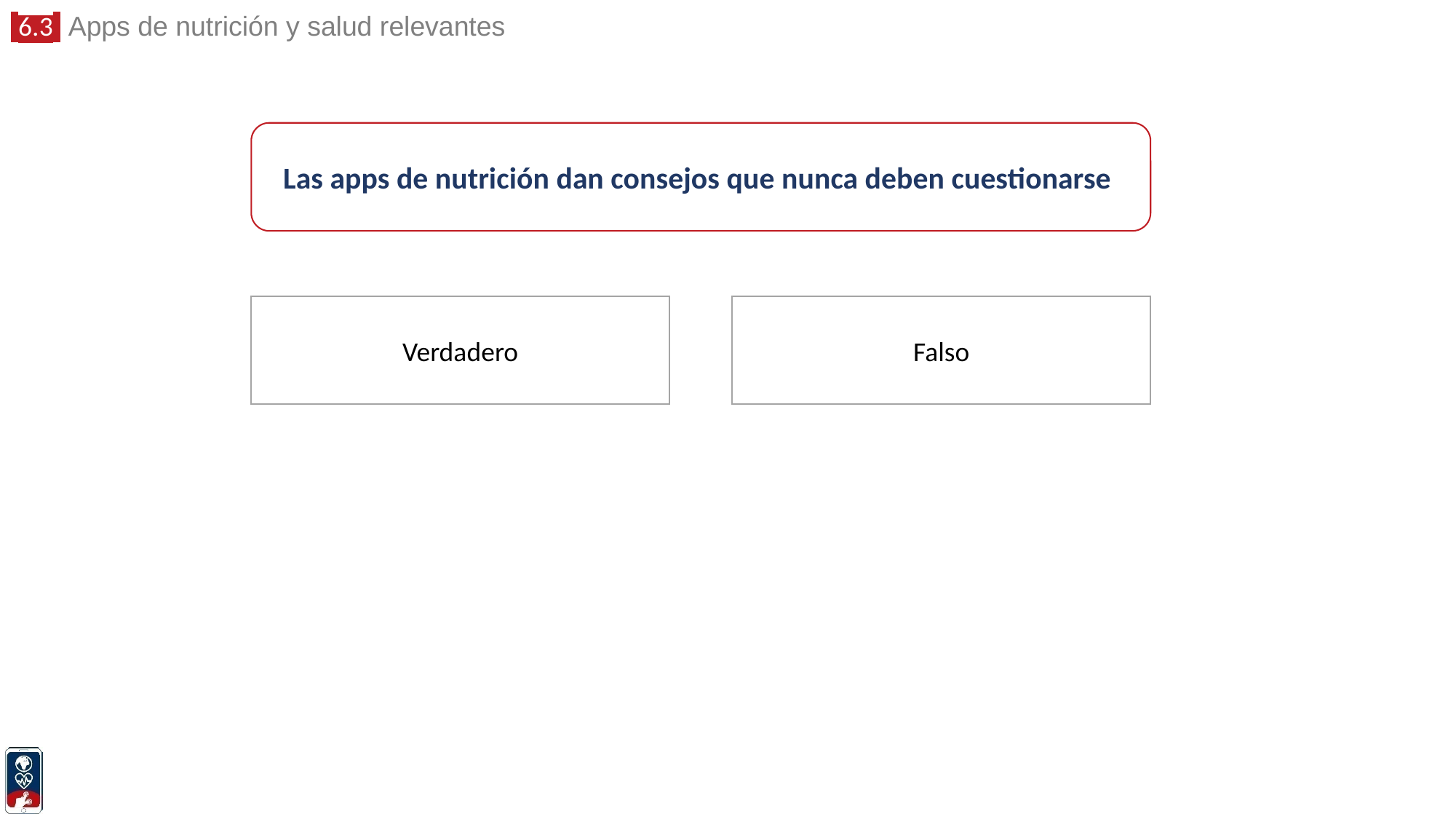

Las apps de nutrición dan consejos que nunca deben cuestionarse
Falso
Verdadero